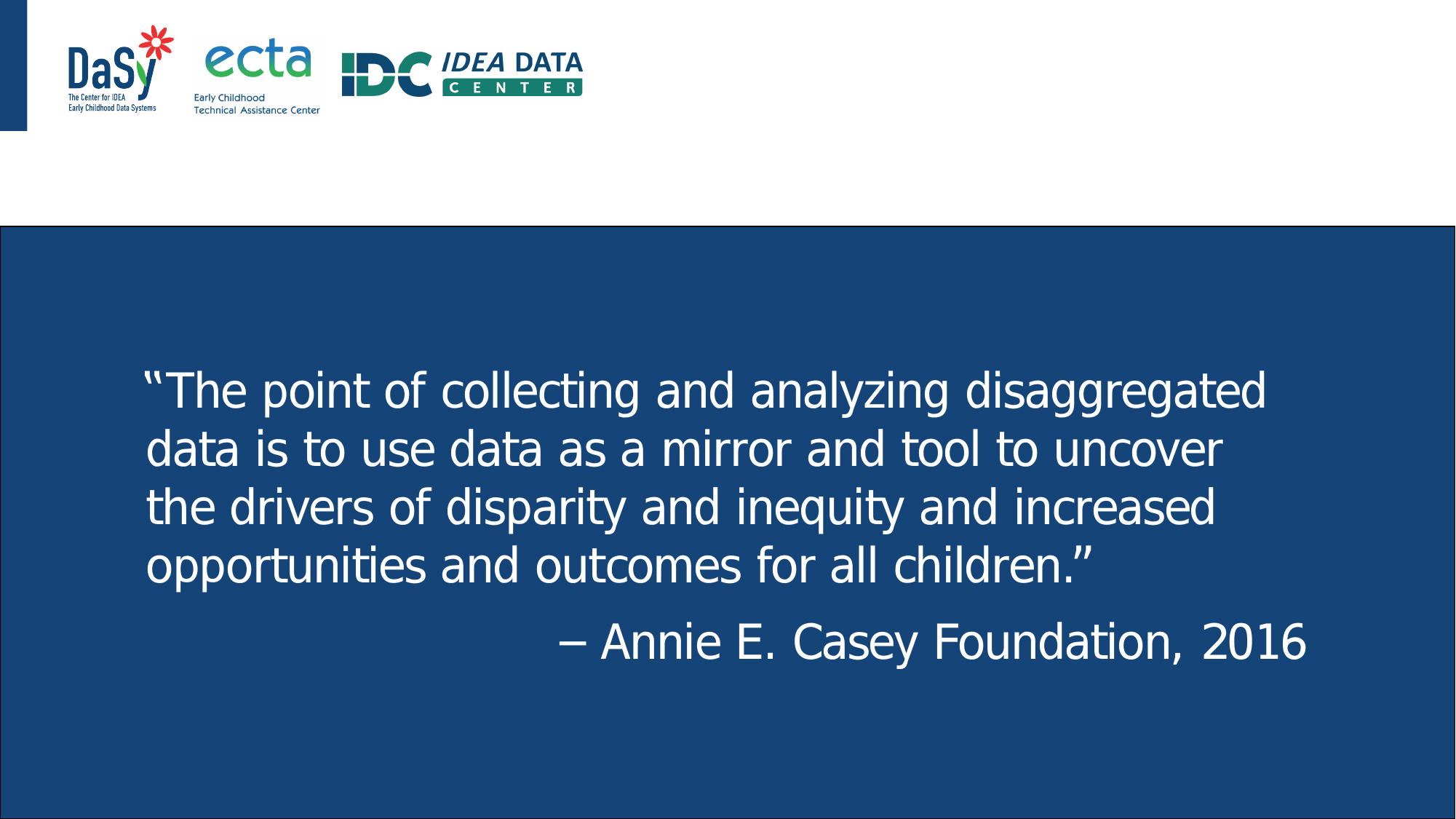

# Quote from the Annie Casey Foundation

“The point of collecting and analyzing disaggregated data is to use data as a mirror and tool to uncover the drivers of disparity and inequity and increased opportunities and outcomes for all children.”
	– Annie E. Casey Foundation, 2016